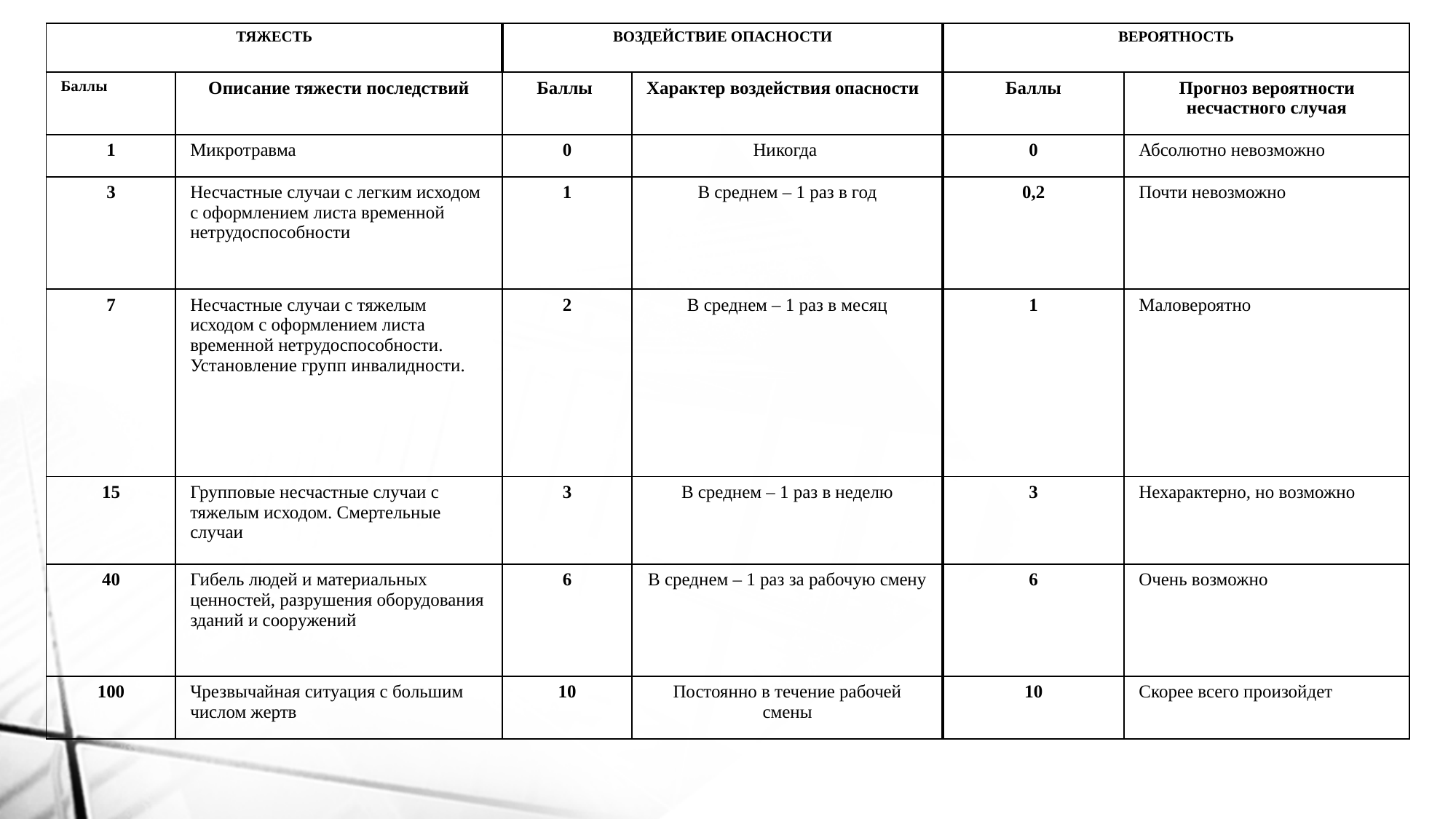

| ТЯЖЕСТЬ |  | ВОЗДЕЙСТВИЕ ОПАСНОСТИ |  | ВЕРОЯТНОСТЬ |  |
| --- | --- | --- | --- | --- | --- |
| Баллы | Описание тяжести последствий | Баллы | Характер воздействия опасности | Баллы | Прогноз вероятности несчастного случая |
| 1 | Микротравма | 0 | Никогда | 0 | Абсолютно невозможно |
| 3 | Несчастные случаи с легким исходом с оформлением листа временной нетрудоспособности | 1 | В среднем – 1 раз в год | 0,2 | Почти невозможно |
| 7 | Несчастные случаи с тяжелым исходом с оформлением листа временной нетрудоспособности. Установление групп инвалидности. | 2 | В среднем – 1 раз в месяц | 1 | Маловероятно |
| 15 | Групповые несчастные случаи с тяжелым исходом. Смертельные случаи | 3 | В среднем – 1 раз в неделю | 3 | Нехарактерно, но возможно |
| 40 | Гибель людей и материальных ценностей, разрушения оборудования зданий и сооружений | 6 | В среднем – 1 раз за рабочую смену | 6 | Очень возможно |
| 100 | Чрезвычайная ситуация с большим числом жертв | 10 | Постоянно в течение рабочей смены | 10 | Скорее всего произойдет |